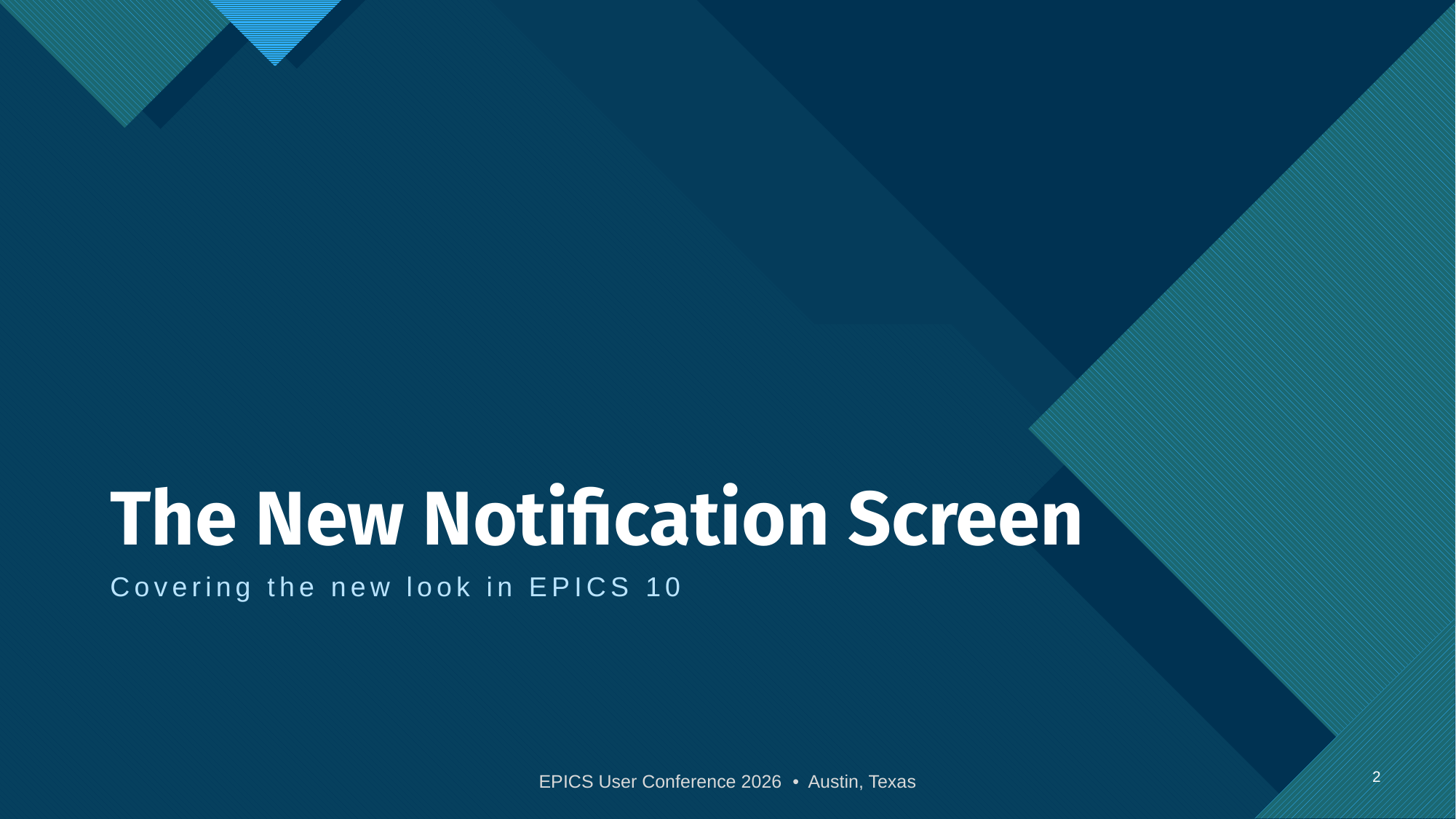

# The New Notification Screen
Covering the new look in EPICS 10
2
EPICS User Conference 2026  •  Austin, Texas